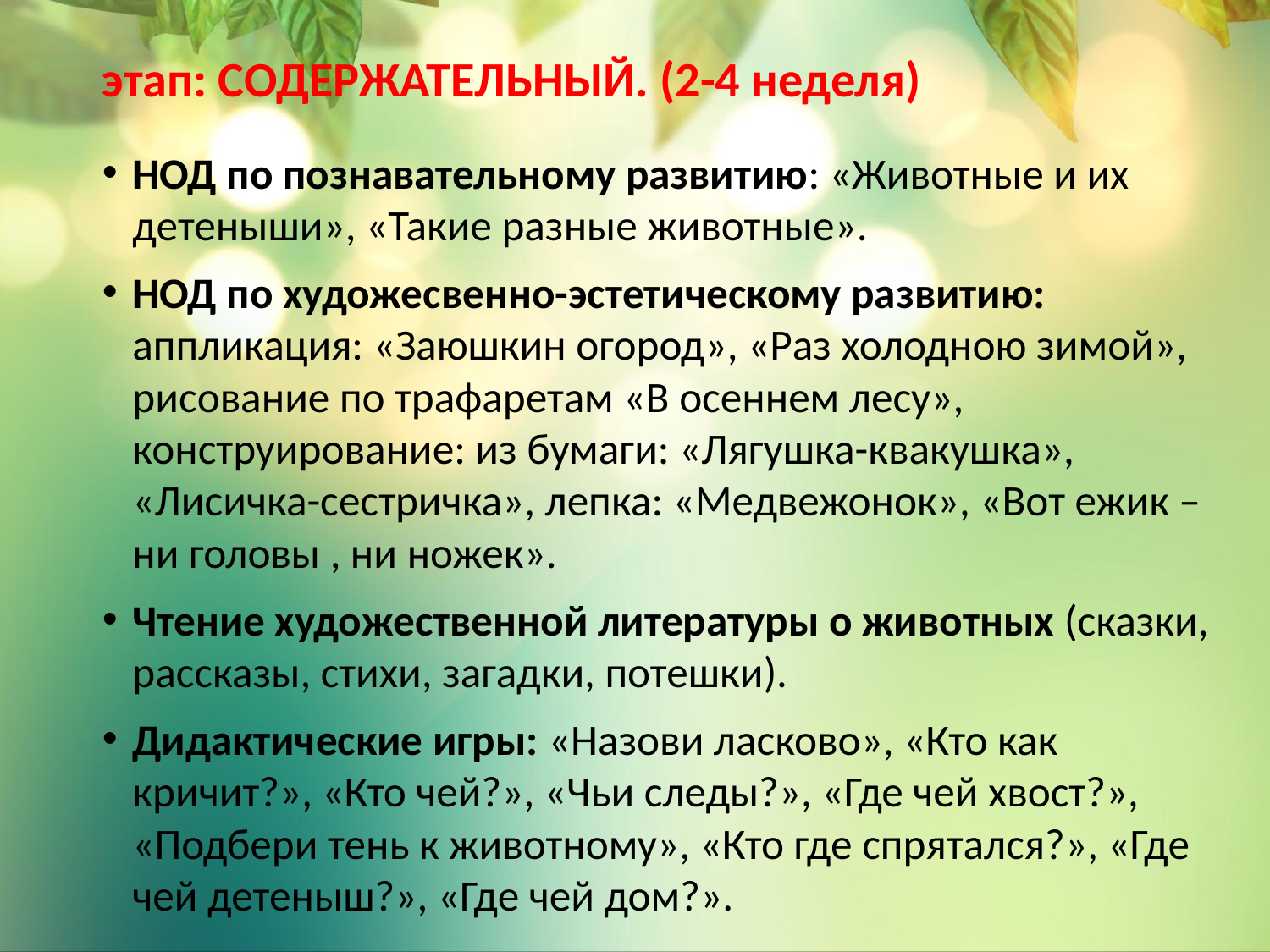

# этап: СОДЕРЖАТЕЛЬНЫЙ. (2-4 неделя)
НОД по познавательному развитию: «Животные и их детеныши», «Такие разные животные».
НОД по художесвенно-эстетическому развитию: аппликация: «Заюшкин огород», «Раз холодною зимой», рисование по трафаретам «В осеннем лесу», конструирование: из бумаги: «Лягушка-квакушка», «Лисичка-сестричка», лепка: «Медвежонок», «Вот ежик – ни головы , ни ножек».
Чтение художественной литературы о животных (сказки, рассказы, стихи, загадки, потешки).
Дидактические игры: «Назови ласково», «Кто как кричит?», «Кто чей?», «Чьи следы?», «Где чей хвост?», «Подбери тень к животному», «Кто где спрятался?», «Где чей детеныш?», «Где чей дом?».